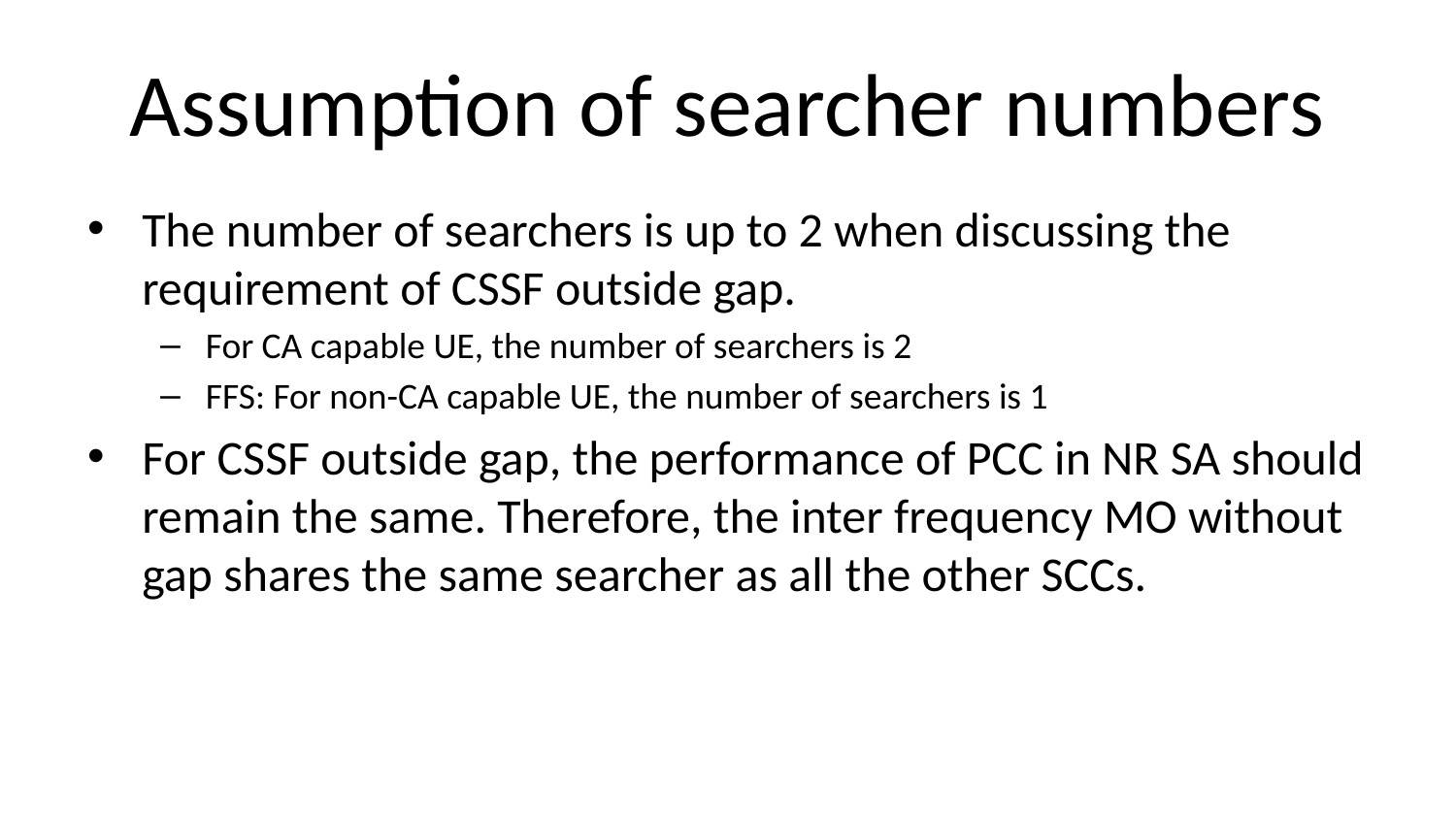

# Assumption of searcher numbers
The number of searchers is up to 2 when discussing the requirement of CSSF outside gap.
For CA capable UE, the number of searchers is 2
FFS: For non-CA capable UE, the number of searchers is 1
For CSSF outside gap, the performance of PCC in NR SA should remain the same. Therefore, the inter frequency MO without gap shares the same searcher as all the other SCCs.